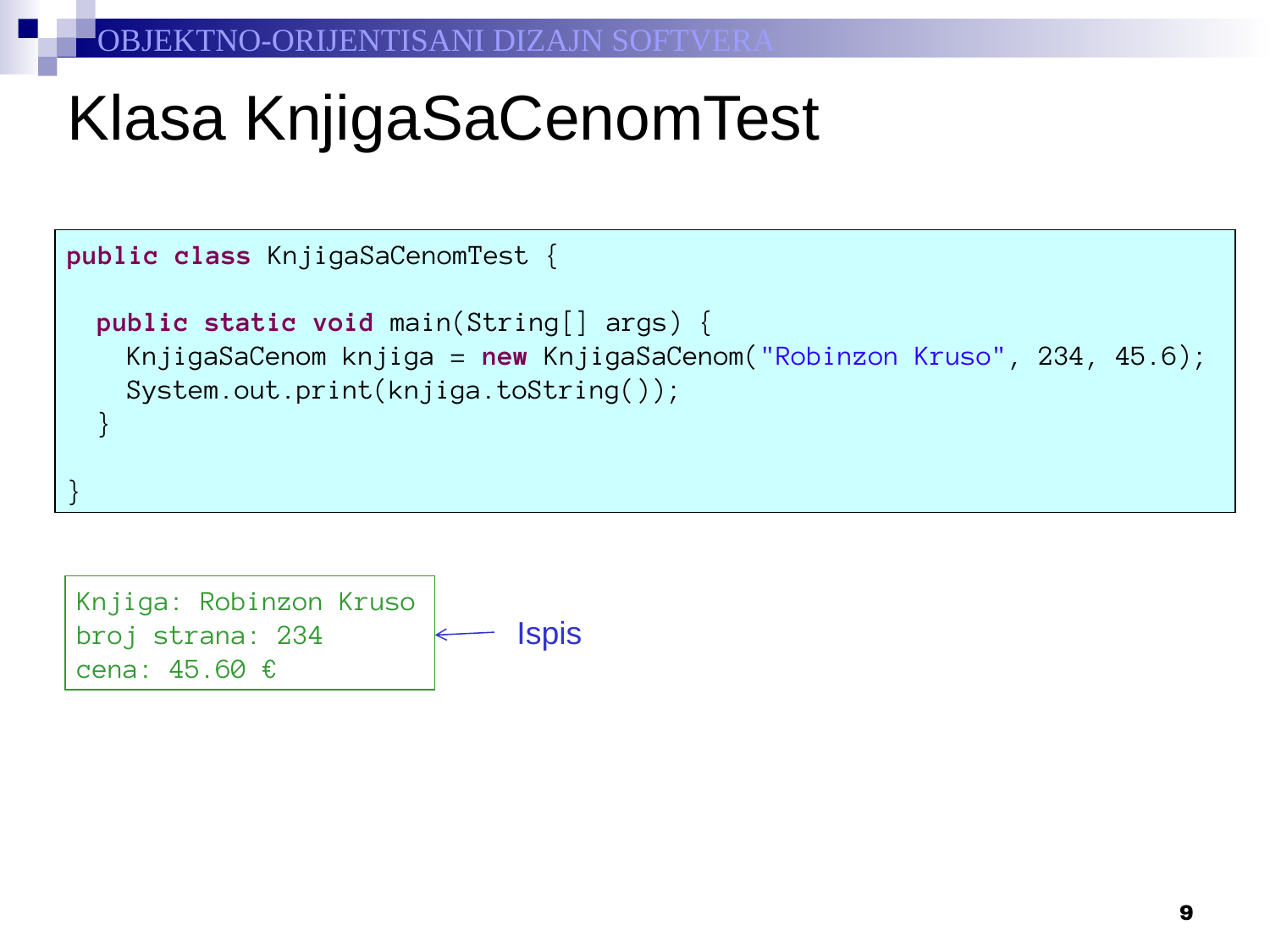

# Klasa KnjigaSaCenomTest
public class KnjigaSaCenomTest {

	public static void main(String[] args) {
		KnjigaSaCenom knjiga = new KnjigaSaCenom("Robinzon Kruso", 234, 45.6);
		System.out.print(knjiga.toString());
	}

}
Knjiga: Robinzon Kruso
broj strana: 234
cena: 45.60 €
Ispis
9